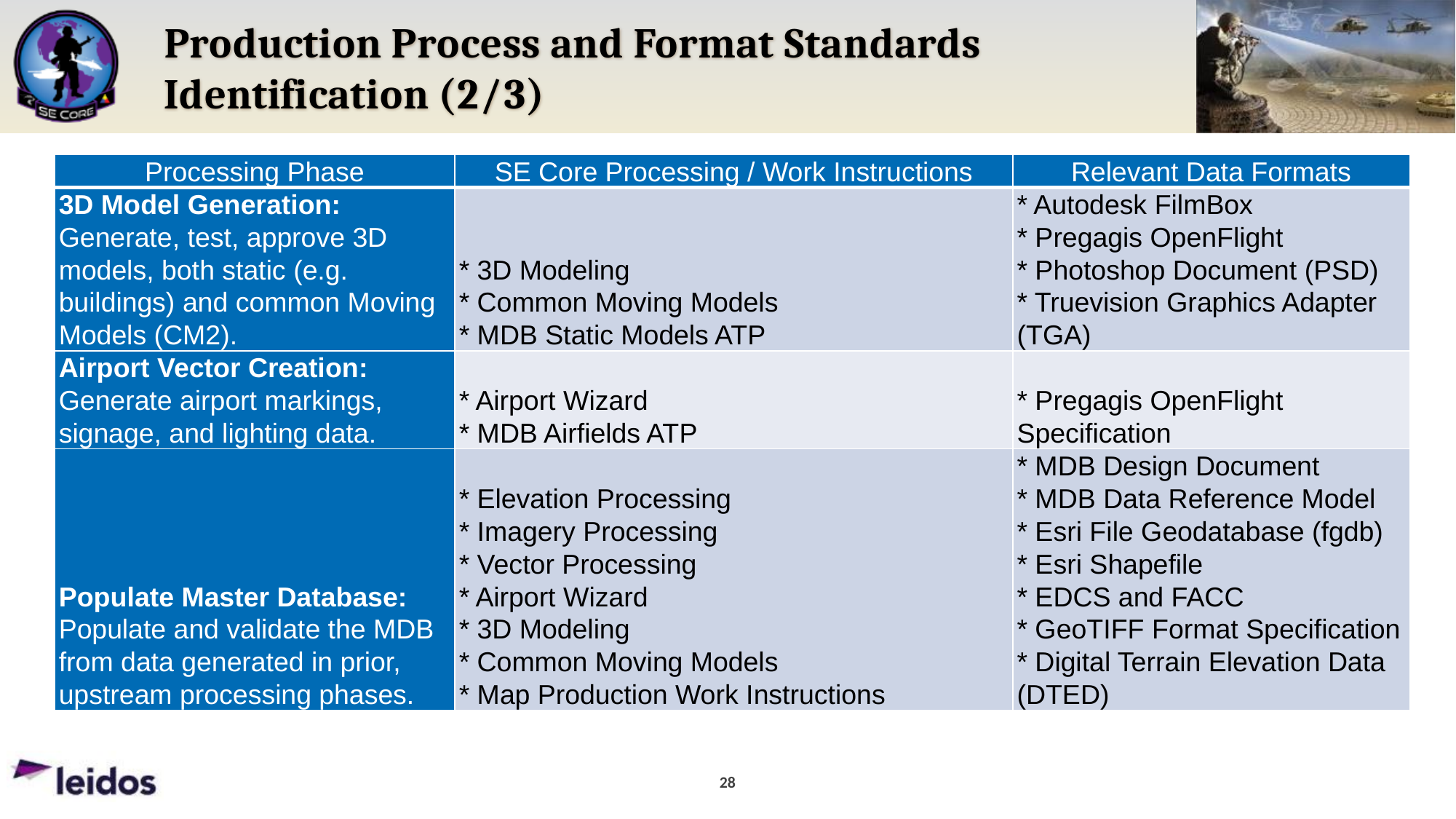

# Production Process and Format Standards Identification (2/3)
| Processing Phase | SE Core Processing / Work Instructions | Relevant Data Formats |
| --- | --- | --- |
| 3D Model Generation: Generate, test, approve 3D models, both static (e.g. buildings) and common Moving Models (CM2). | \* 3D Modeling \* Common Moving Models \* MDB Static Models ATP | \* Autodesk FilmBox \* Pregagis OpenFlight \* Photoshop Document (PSD) \* Truevision Graphics Adapter (TGA) |
| Airport Vector Creation: Generate airport markings, signage, and lighting data. | \* Airport Wizard \* MDB Airfields ATP | \* Pregagis OpenFlight Specification |
| Populate Master Database: Populate and validate the MDB from data generated in prior, upstream processing phases. | \* Elevation Processing \* Imagery Processing \* Vector Processing \* Airport Wizard \* 3D Modeling \* Common Moving Models \* Map Production Work Instructions | \* MDB Design Document \* MDB Data Reference Model \* Esri File Geodatabase (fgdb) \* Esri Shapefile \* EDCS and FACC \* GeoTIFF Format Specification \* Digital Terrain Elevation Data (DTED) |
28